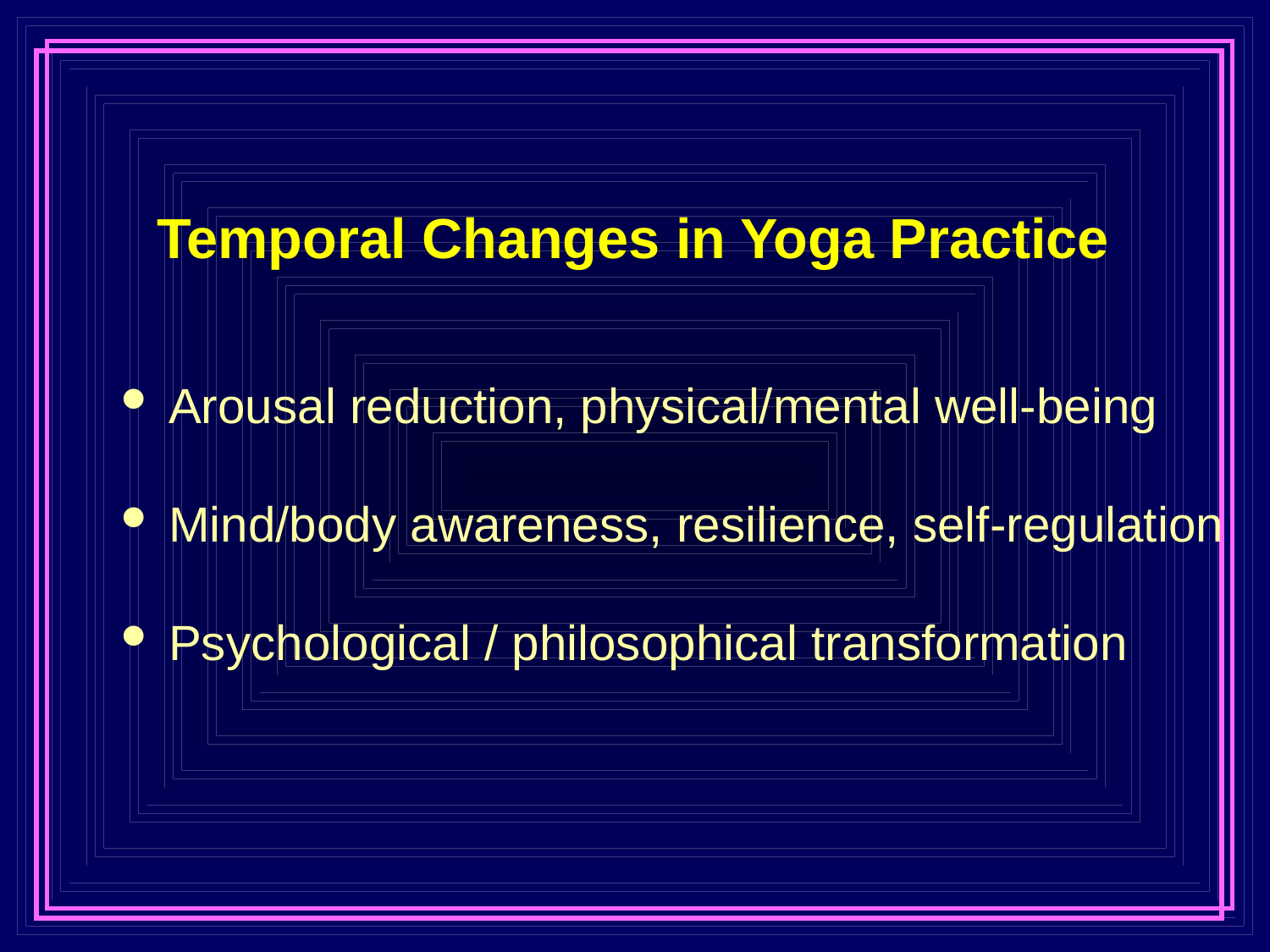

Temporal Changes in Yoga Practice
 Arousal reduction, physical/mental well-being

 Mind/body awareness, resilience, self-regulation

 Psychological / philosophical transformation